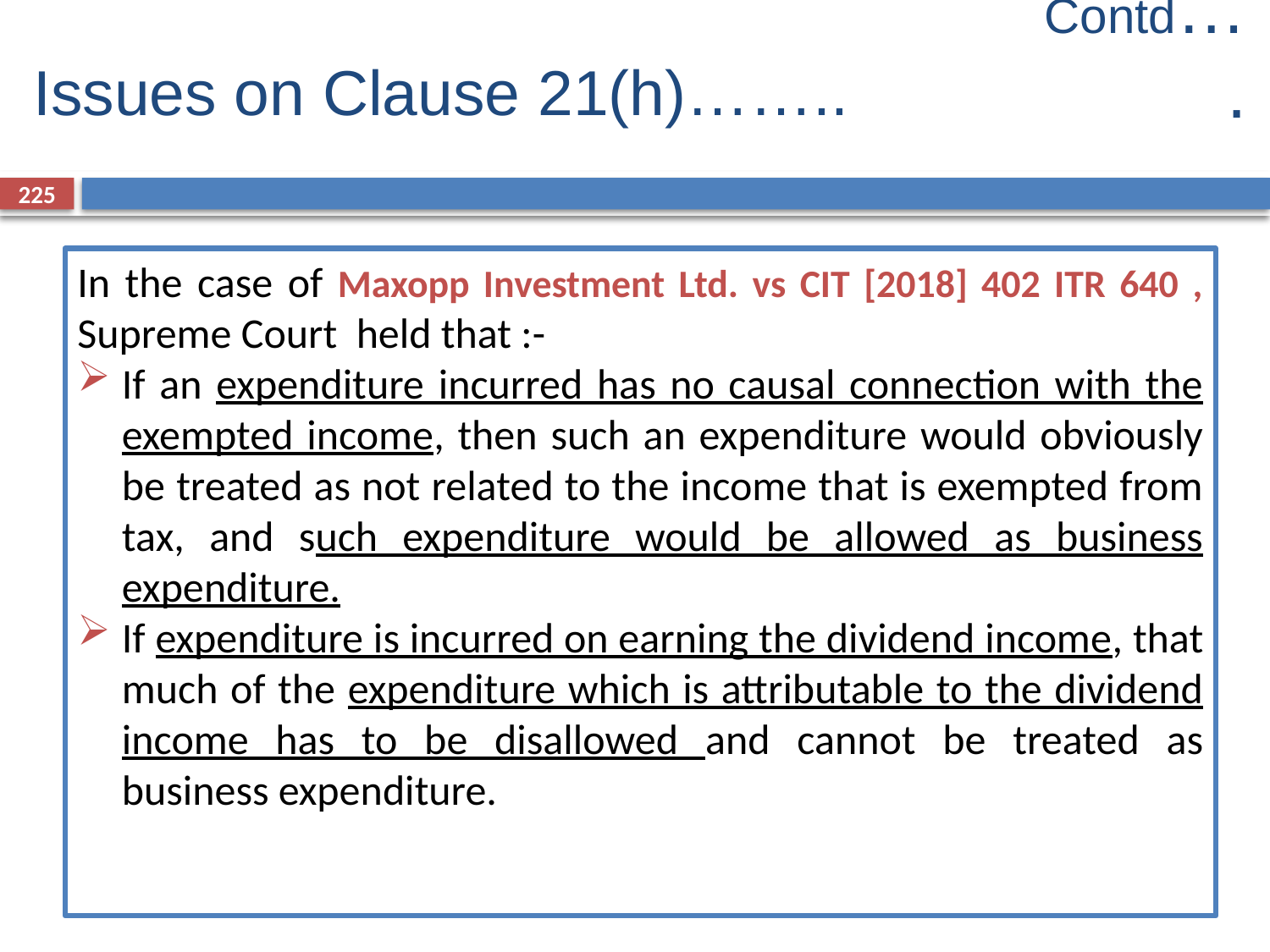

Contd….
Issues on Clause 21(h)……..
225
In the case of Maxopp Investment Ltd. vs CIT [2018] 402 ITR 640 , Supreme Court  held that :-
If an expenditure incurred has no causal connection with the exempted income, then such an expenditure would obviously be treated as not related to the income that is exempted from tax, and such expenditure would be allowed as business expenditure.
If expenditure is incurred on earning the dividend income, that much of the expenditure which is attributable to the dividend income has to be disallowed and cannot be treated as business expenditure.